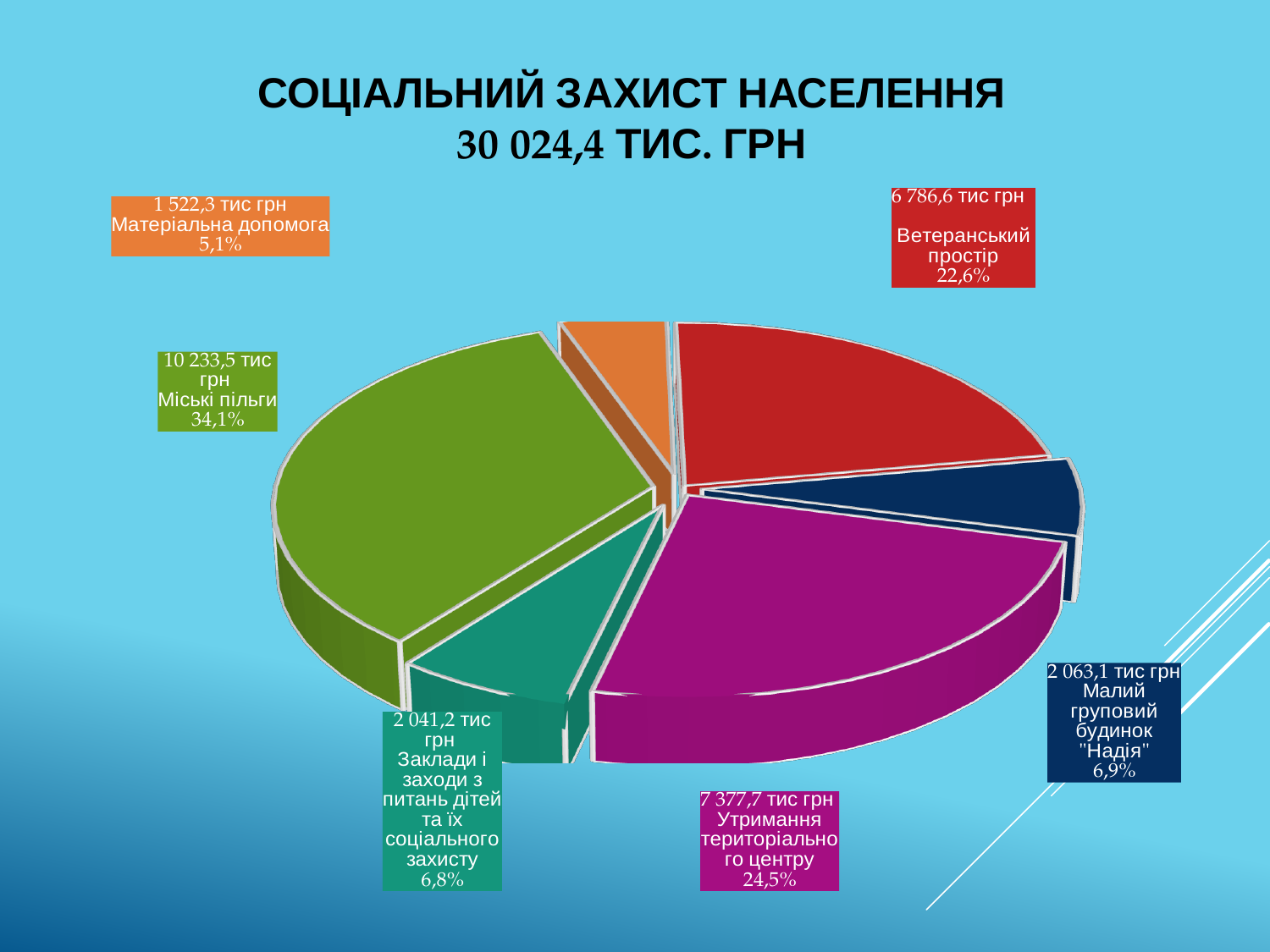

# Соціальний захист населення 30 024,4 тис. грн

[unsupported chart]